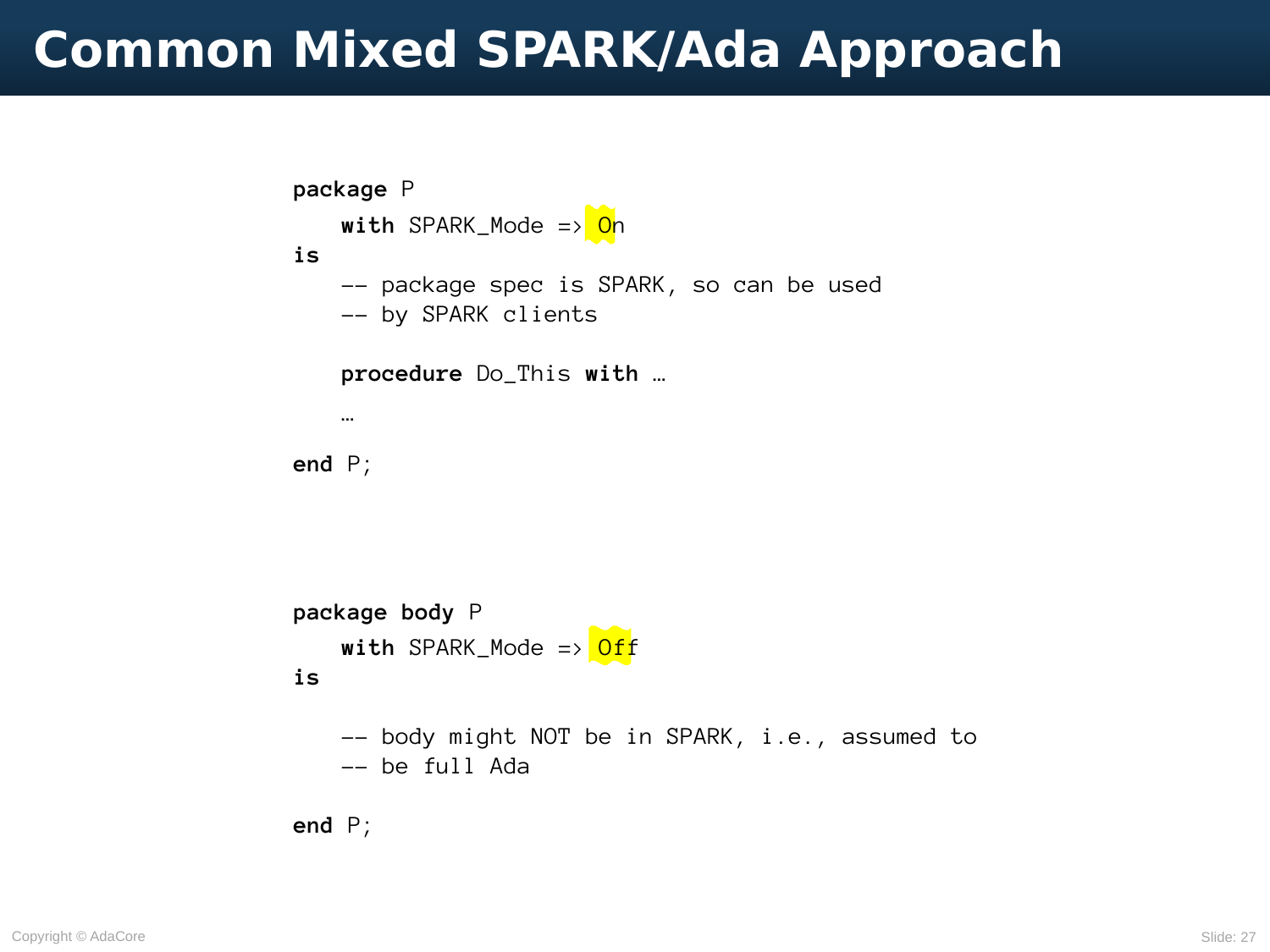

# Common Mixed SPARK/Ada Approach
package P
	with SPARK_Mode => On
is
	-- package spec is SPARK, so can be used
	-- by SPARK clients

	procedure Do_This with …
	…
end P;

package body P
	with SPARK_Mode => Off
is

	-- body might NOT be in SPARK, i.e., assumed to
	-- be full Ada

end P;